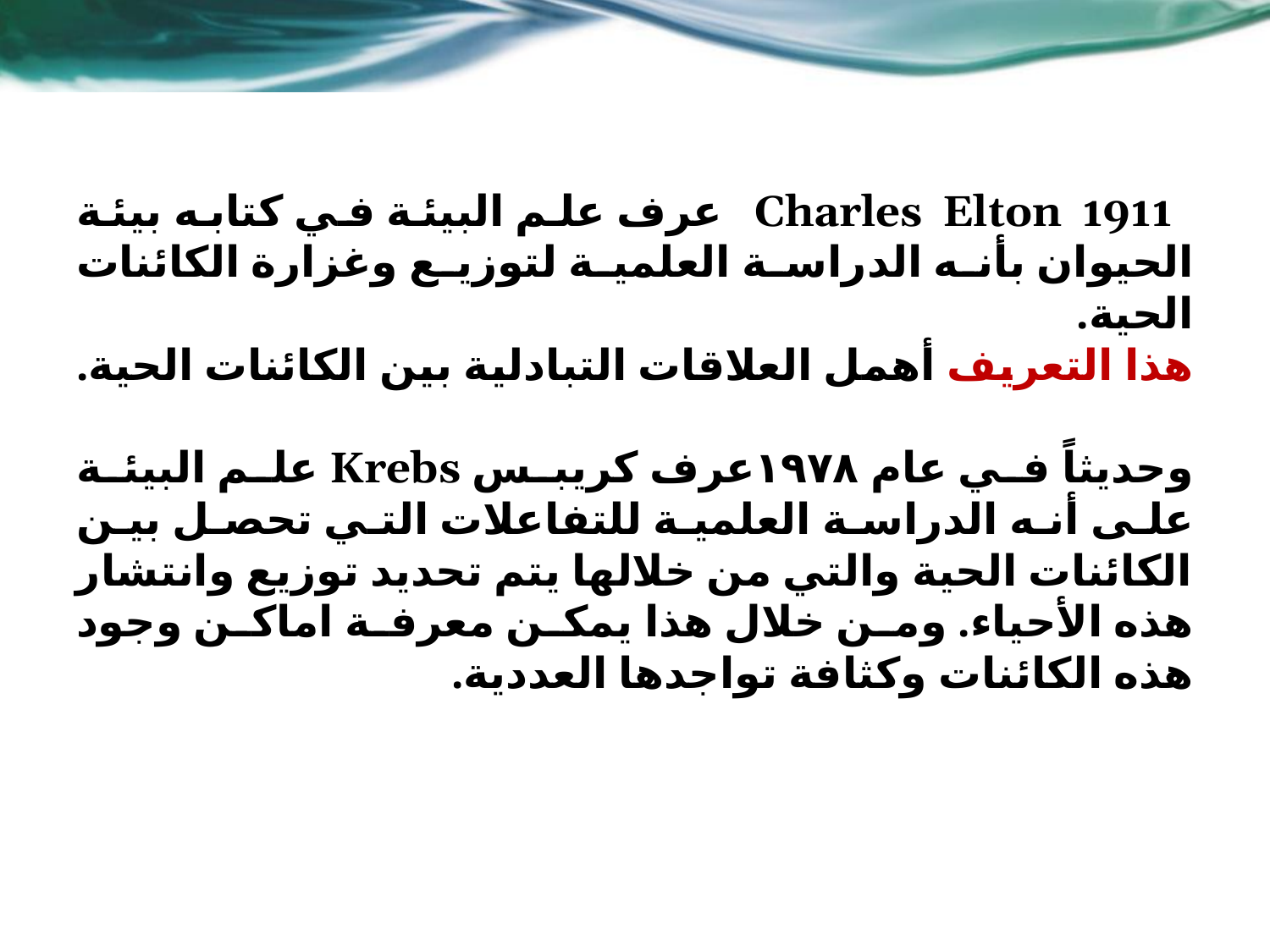

# Charles Elton 1911  عرف علم البيئة في كتابه بيئة الحيوان بأنه الدراسة العلمية لتوزيع وغزارة الكائنات الحية. هذا التعريف أهمل العلاقات التبادلية بين الكائنات الحية. وحديثاً في عام ١٩٧٨عرف كريبس Krebs علم البيئة على أنه الدراسة العلمية للتفاعلات التي تحصل بين الكائنات الحية والتي من خلالها يتم تحديد توزيع وانتشار هذه الأحياء. ومن خلال هذا يمكن معرفة اماكن وجود هذه الكائنات وكثافة تواجدها العددية.